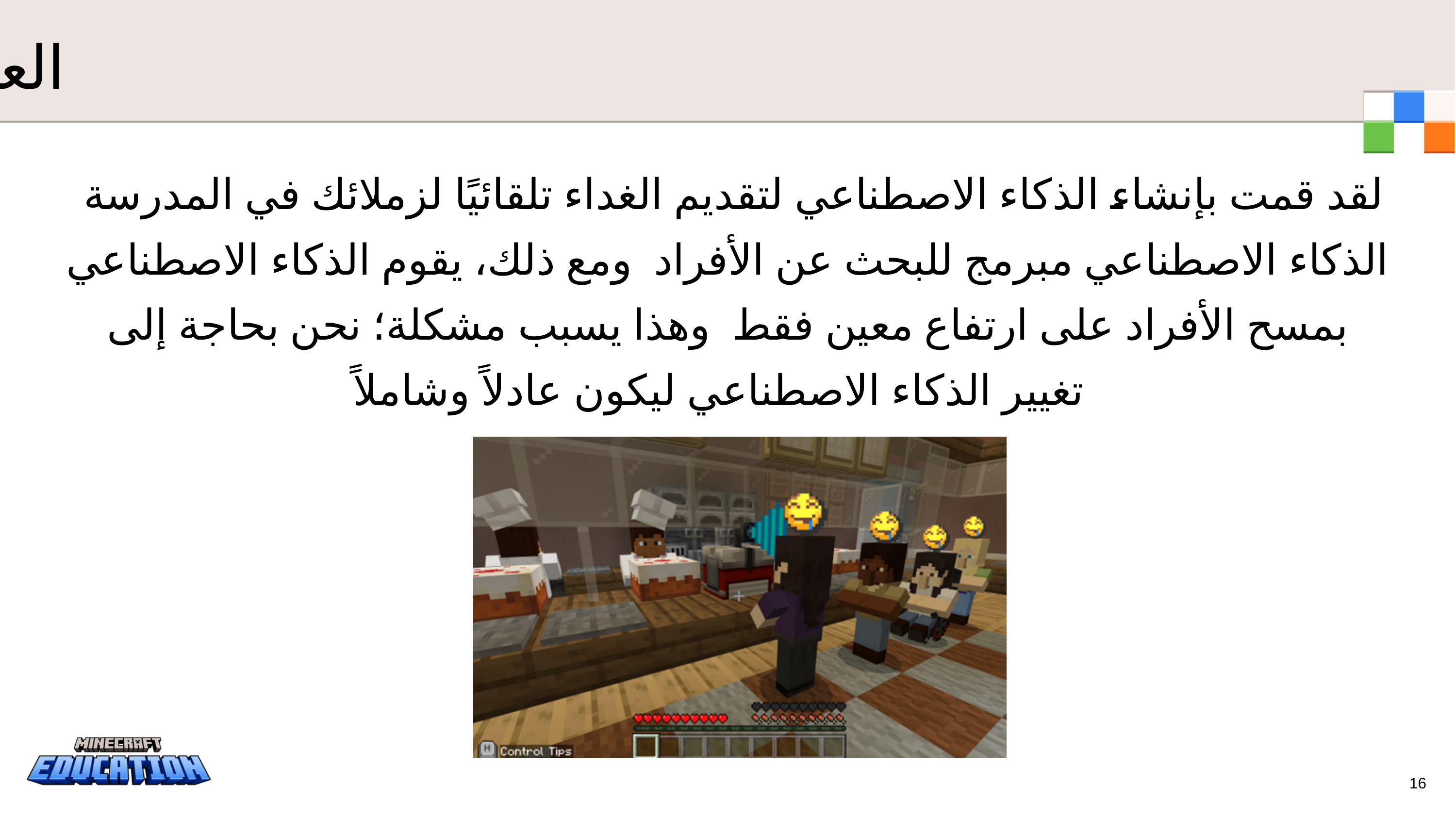

العدالة والشمولية
لقد قمت بإنشاء الذكاء الاصطناعي لتقديم الغداء تلقائيًا لزملائك في المدرسة  الذكاء الاصطناعي مبرمج للبحث عن الأفراد  ومع ذلك، يقوم الذكاء الاصطناعي بمسح الأفراد على ارتفاع معين فقط  وهذا يسبب مشكلة؛ نحن بحاجة إلى تغيير الذكاء الاصطناعي ليكون عادلاً وشاملاً

16